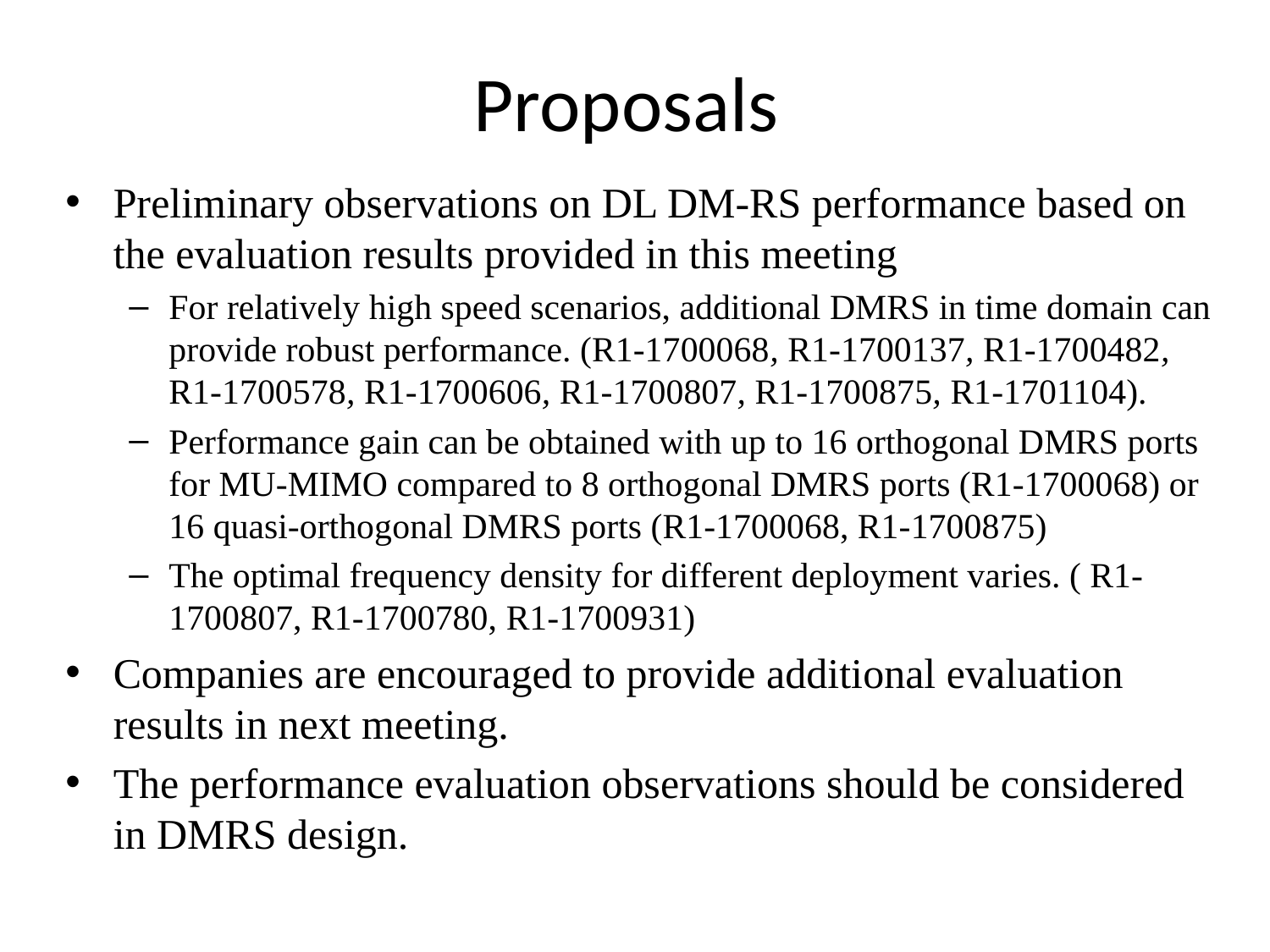

# Proposals
Preliminary observations on DL DM-RS performance based on the evaluation results provided in this meeting
For relatively high speed scenarios, additional DMRS in time domain can provide robust performance. (R1-1700068, R1-1700137, R1-1700482, R1-1700578, R1-1700606, R1-1700807, R1-1700875, R1-1701104).
Performance gain can be obtained with up to 16 orthogonal DMRS ports for MU-MIMO compared to 8 orthogonal DMRS ports (R1-1700068) or 16 quasi-orthogonal DMRS ports (R1-1700068, R1-1700875)
The optimal frequency density for different deployment varies. ( R1-1700807, R1-1700780, R1-1700931)
Companies are encouraged to provide additional evaluation results in next meeting.
The performance evaluation observations should be considered in DMRS design.